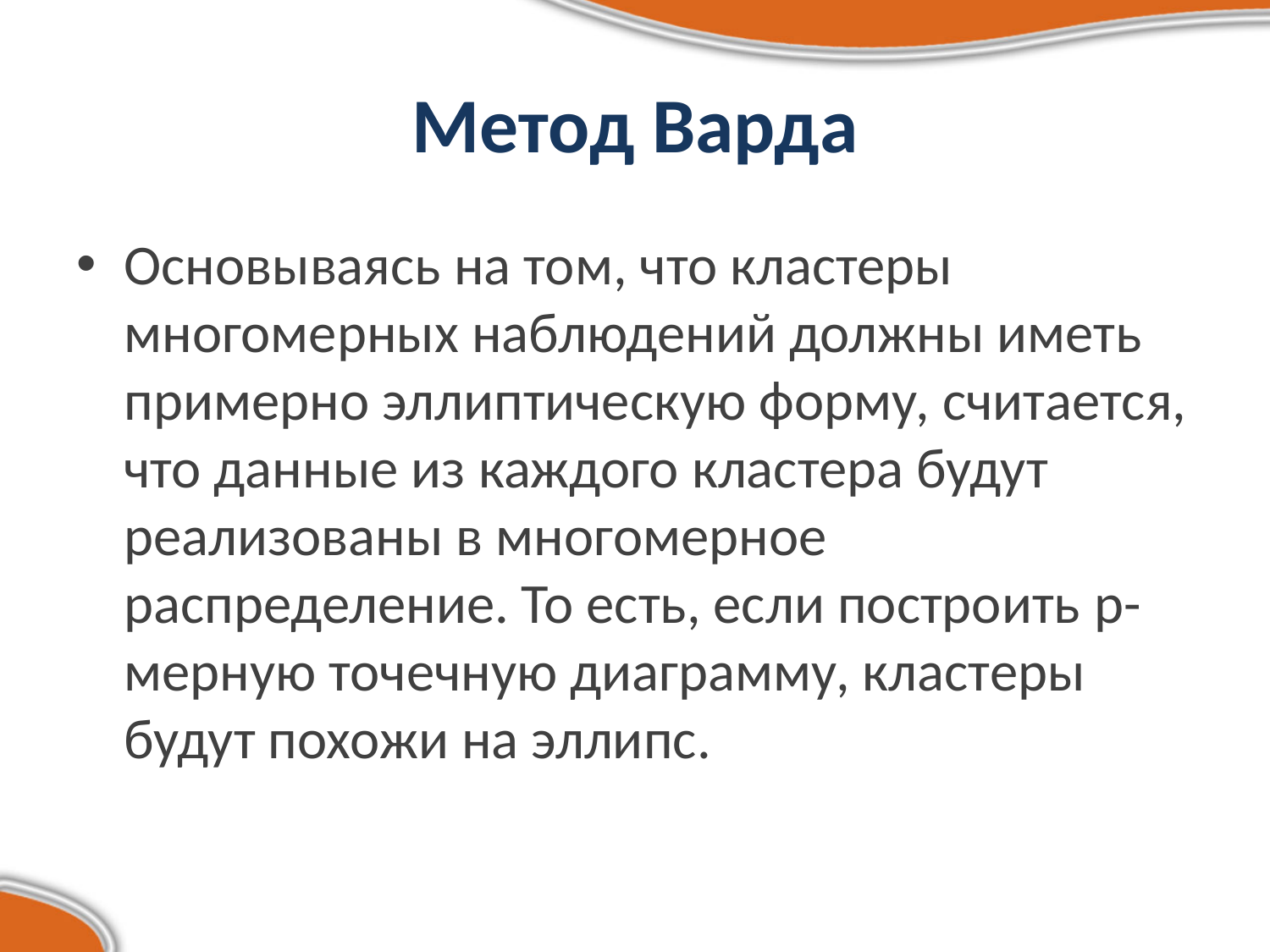

# Метод Варда
Основываясь на том, что кластеры многомерных наблюдений должны иметь примерно эллиптическую форму, считается, что данные из каждого кластера будут реализованы в многомерное распределение. То есть, если построить p-мерную точечную диаграмму, кластеры будут похожи на эллипс.